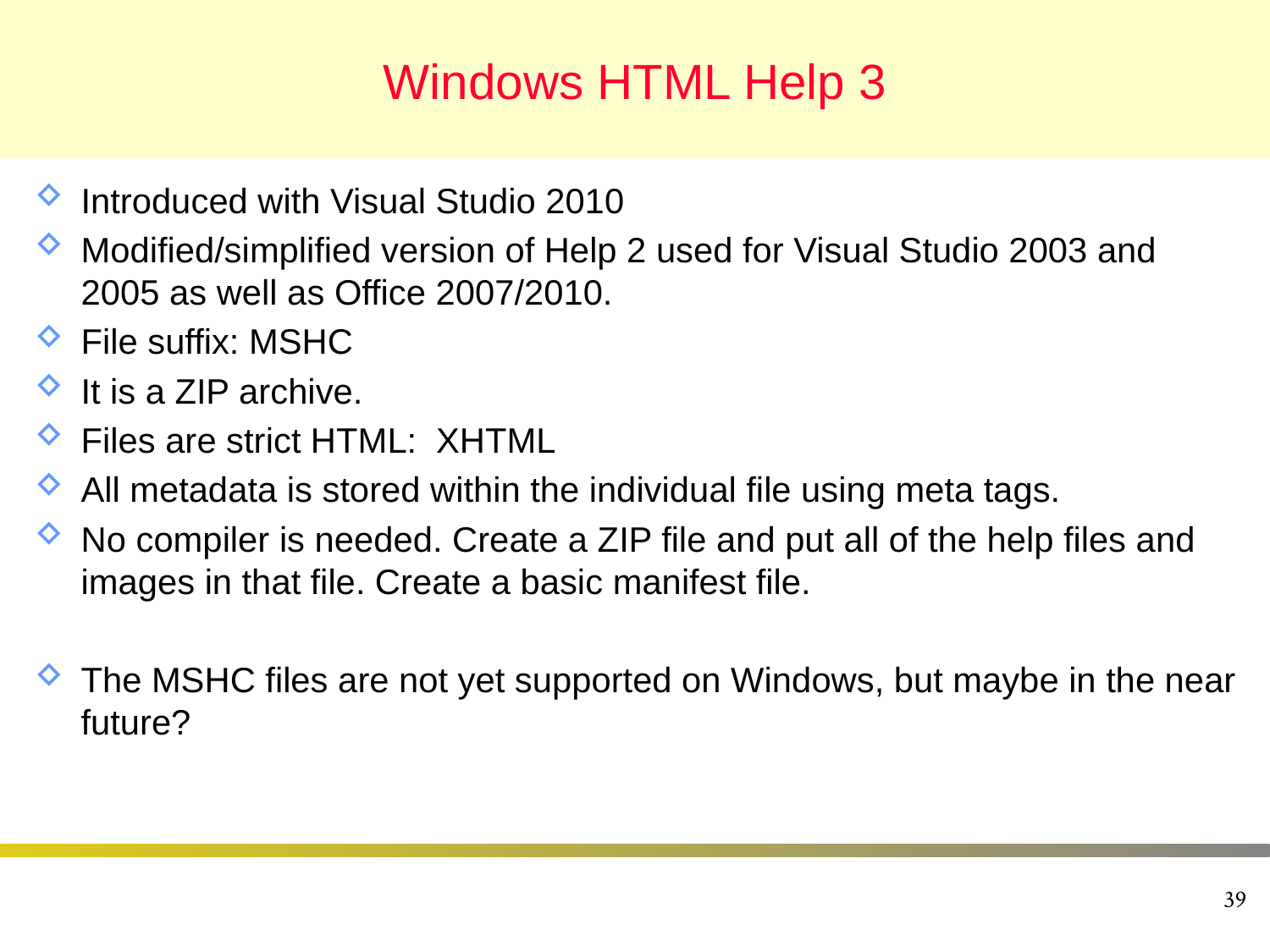

# Windows HTML Help 3
Introduced with Visual Studio 2010
Modified/simplified version of Help 2 used for Visual Studio 2003 and 2005 as well as Office 2007/2010.
File suffix: MSHC
It is a ZIP archive.
Files are strict HTML:  XHTML
All metadata is stored within the individual file using meta tags.
No compiler is needed. Create a ZIP file and put all of the help files and images in that file. Create a basic manifest file.

The MSHC files are not yet supported on Windows, but maybe in the near future?
39